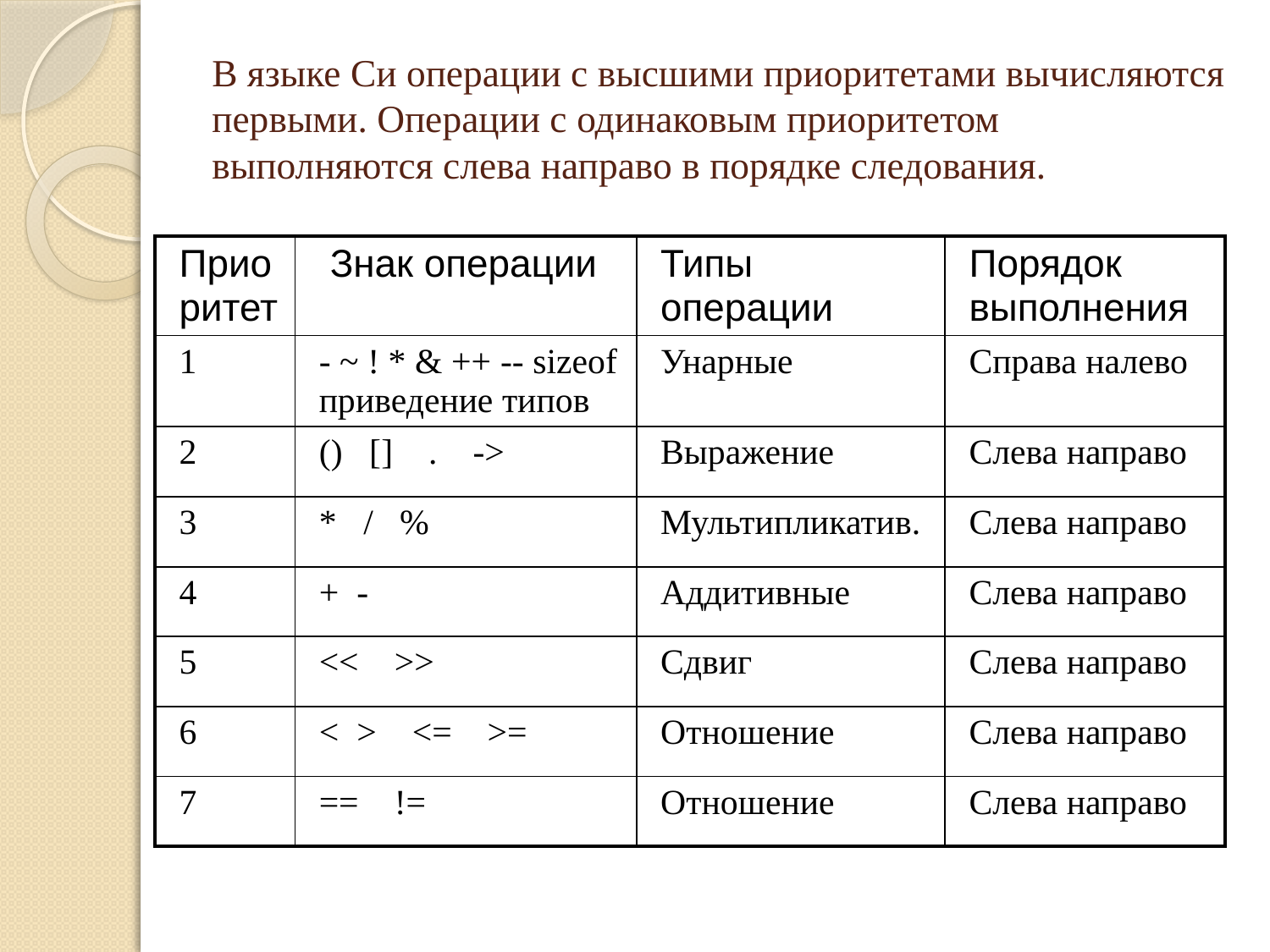

# В языке Си операции с высшими приоритетами вычисляются первыми. Операции с одинаковым приоритетом выполняются слева направо в порядке следования.
| Приоритет | Знак операции | Типы операции | Порядок выполнения |
| --- | --- | --- | --- |
| 1 | - ~ ! \* & ++ -- sizeof приведение типов | Унарные | Справа налево |
| 2 | () [] . -> | Выражение | Слева направо |
| 3 | \* / % | Мультипликатив. | Слева направо |
| 4 | + - | Аддитивные | Слева направо |
| 5 | << >> | Сдвиг | Слева направо |
| 6 | < > <= >= | Отношение | Слева направо |
| 7 | == != | Отношение | Слева направо |